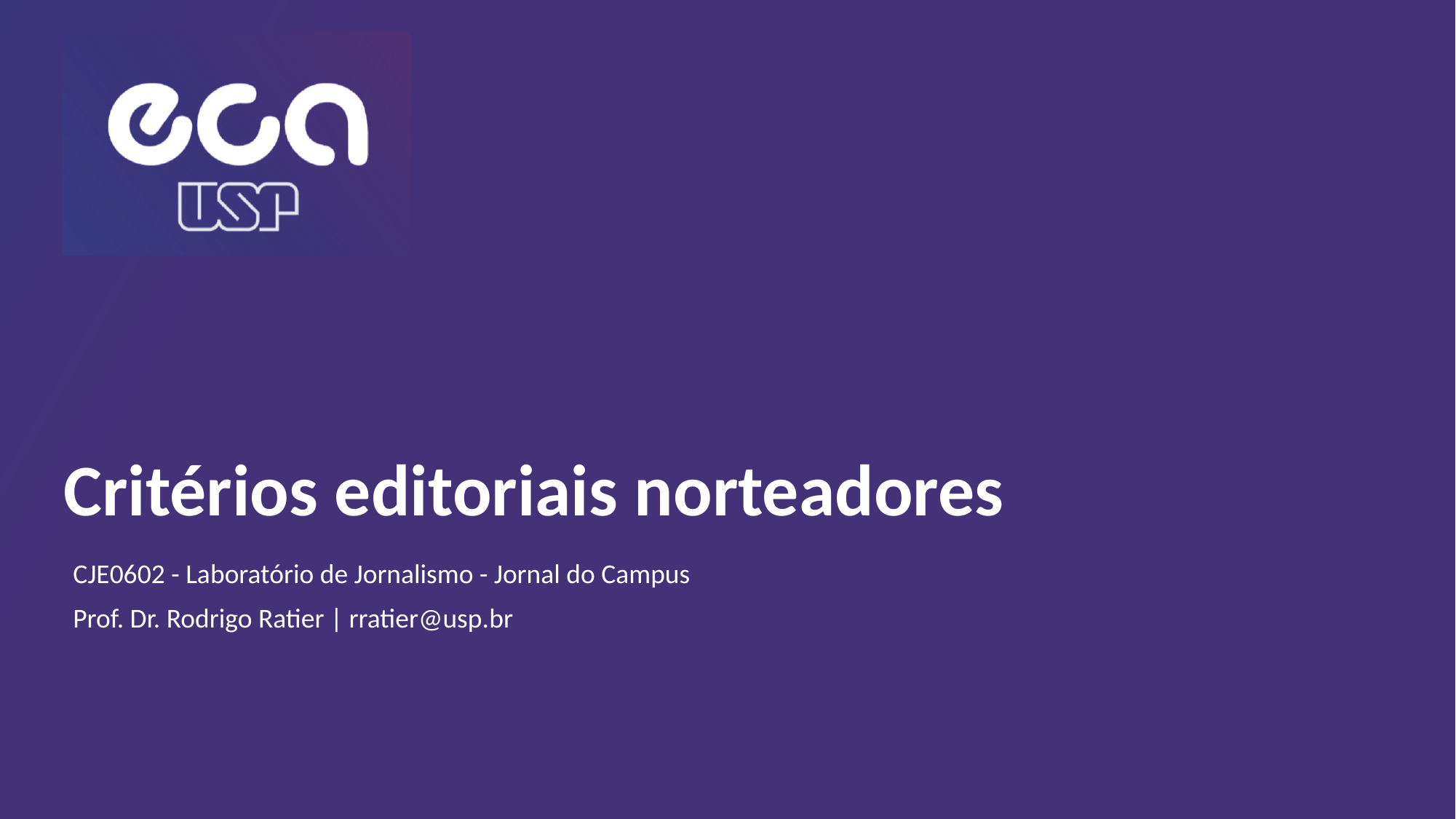

# Critérios editoriais norteadores
CJE0602 - Laboratório de Jornalismo - Jornal do Campus
Prof. Dr. Rodrigo Ratier | rratier@usp.br